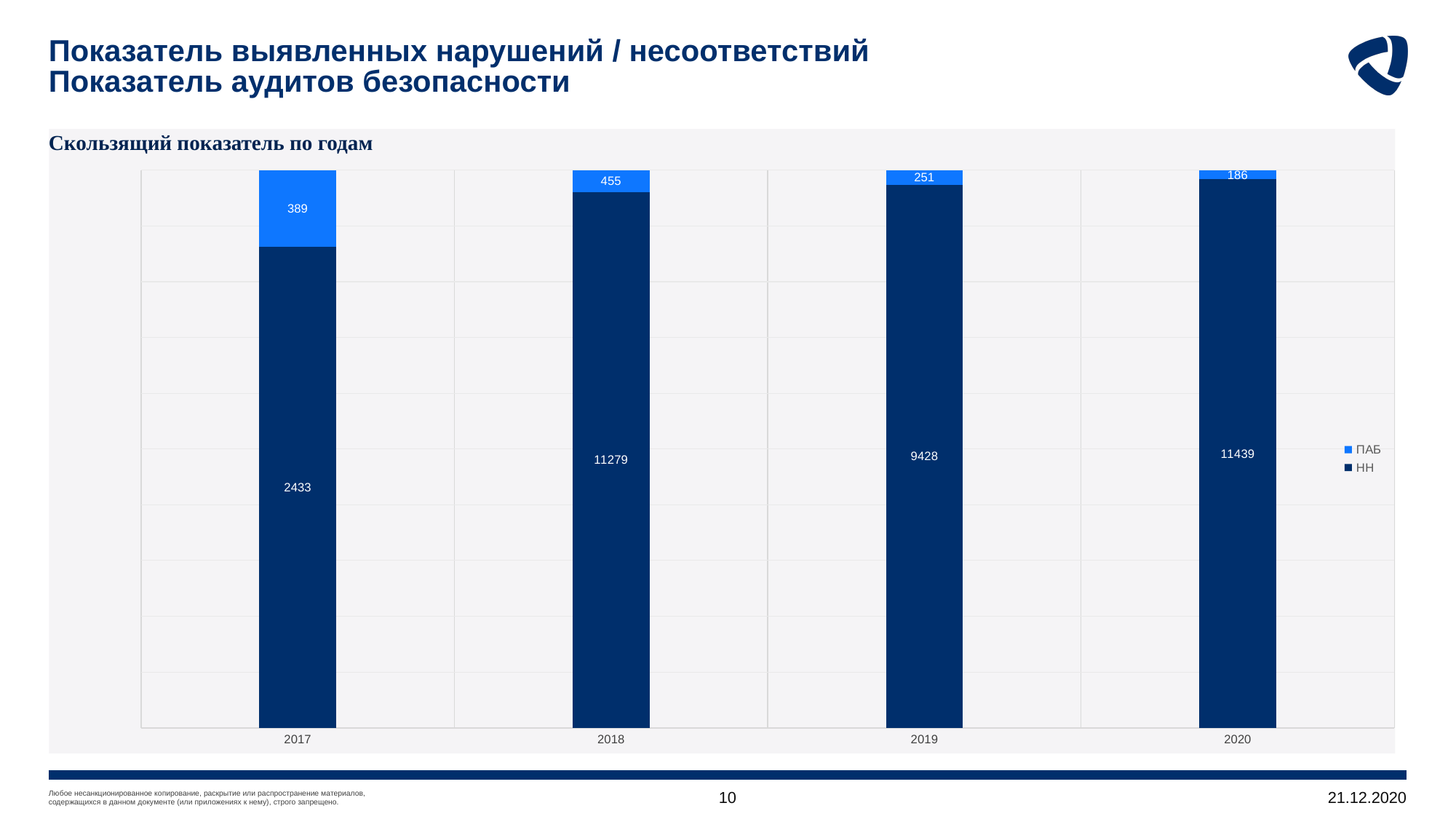

# Показатель выявленных нарушений / несоответствий Показатель аудитов безопасности
Скользящий показатель по годам

### Chart

| Category | НН | ПАБ |
|---|---|---|
| 2017 | 2433.0 | 389.0 |
| 2018 | 11279.0 | 455.0 |
| 2019 | 9428.0 | 251.0 |
| 2020 | 11439.0 | 186.0 |
10
21.12.2020